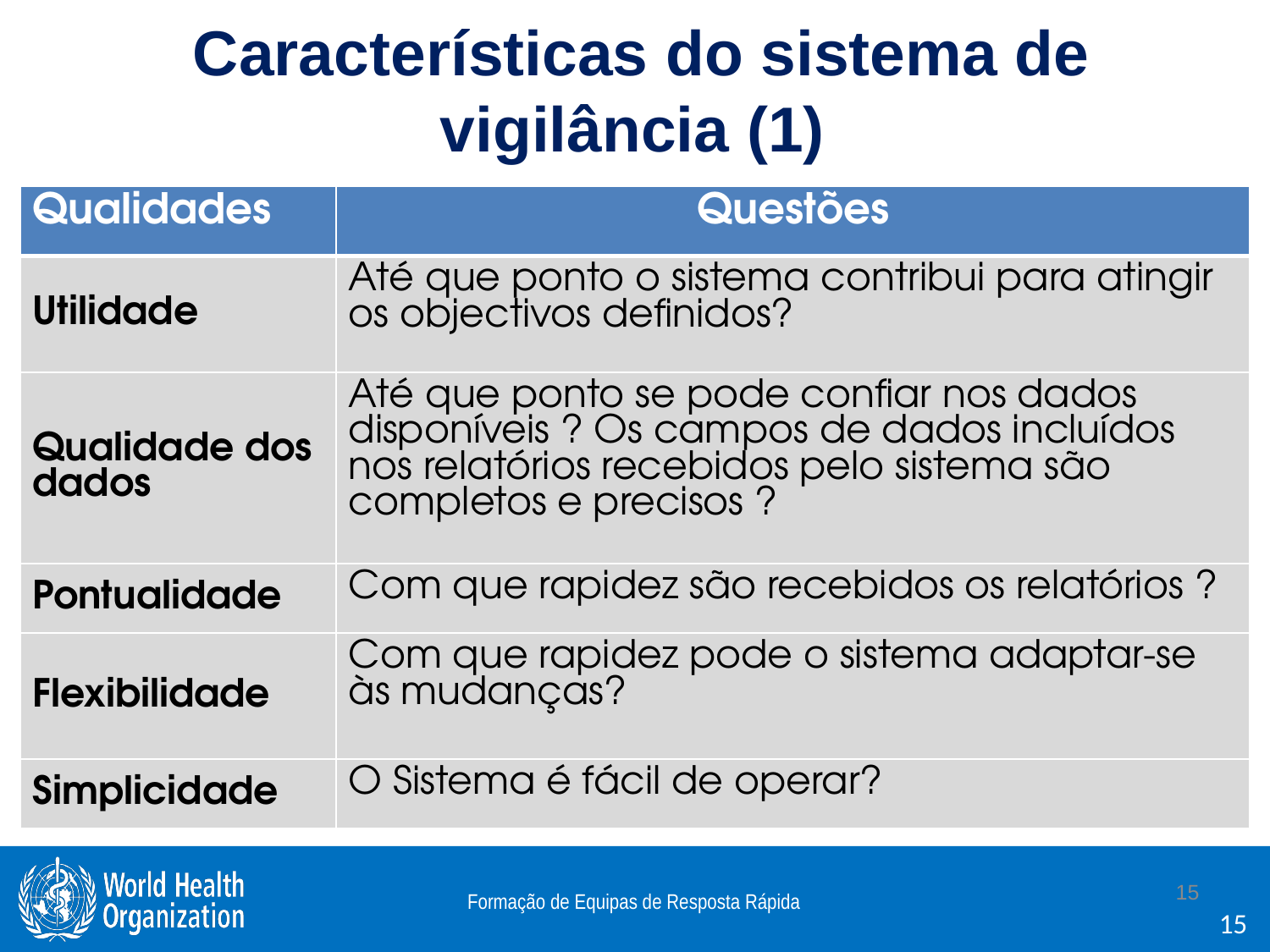

Características do sistema de vigilância (1)
| Qualidades | Questões |
| --- | --- |
| Utilidade | Até que ponto o sistema contribui para atingir os objectivos definidos? |
| Qualidade dos dados | Até que ponto se pode confiar nos dados disponíveis ? Os campos de dados incluídos nos relatórios recebidos pelo sistema são completos e precisos ? |
| Pontualidade | Com que rapidez são recebidos os relatórios ? |
| Flexibilidade | Com que rapidez pode o sistema adaptar-se às mudanças? |
| Simplicidade | O Sistema é fácil de operar? |
15